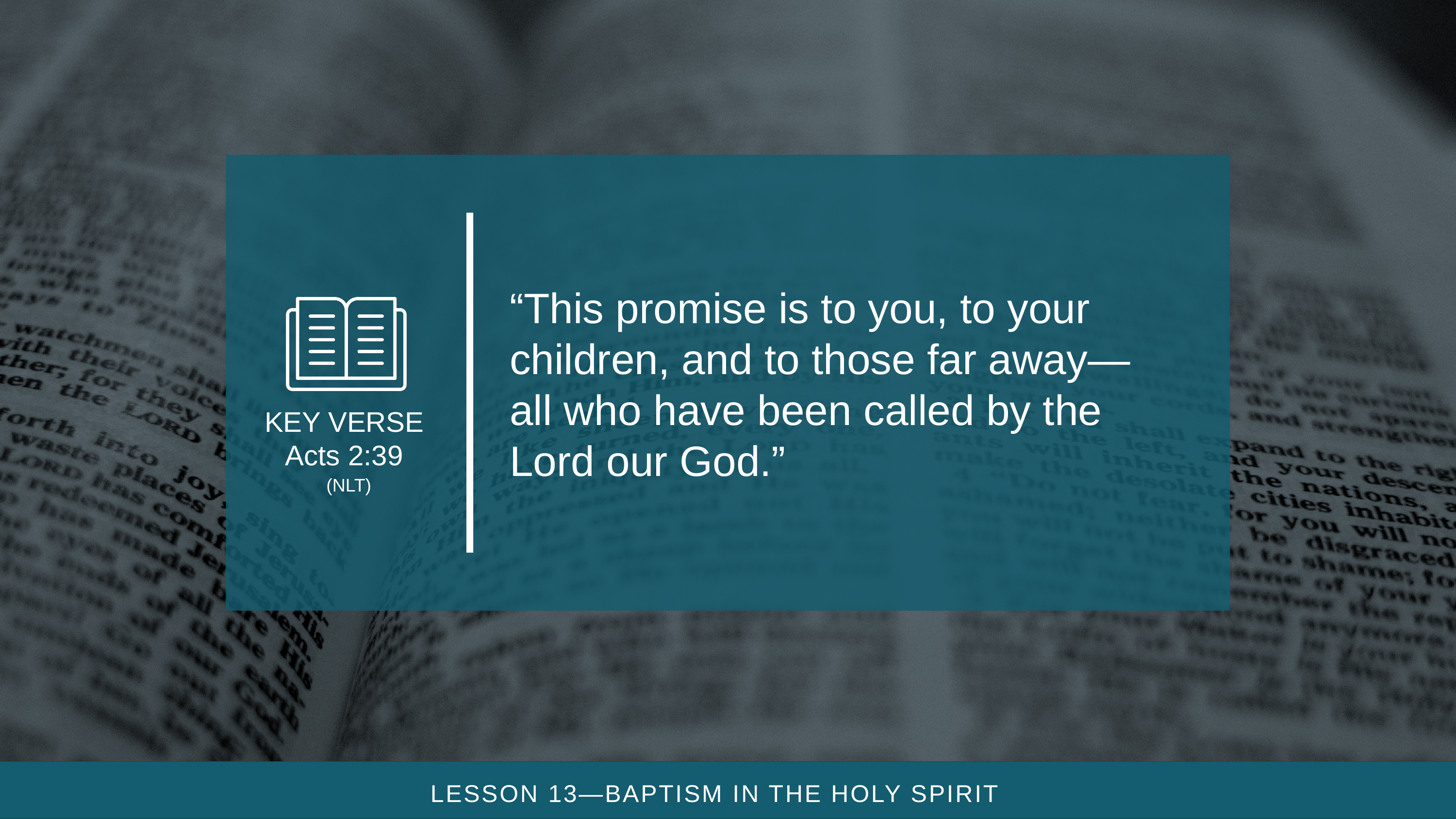

“This promise is to you, to your children, and to those far away—all who have been called by the Lord our God.”
(NLT)